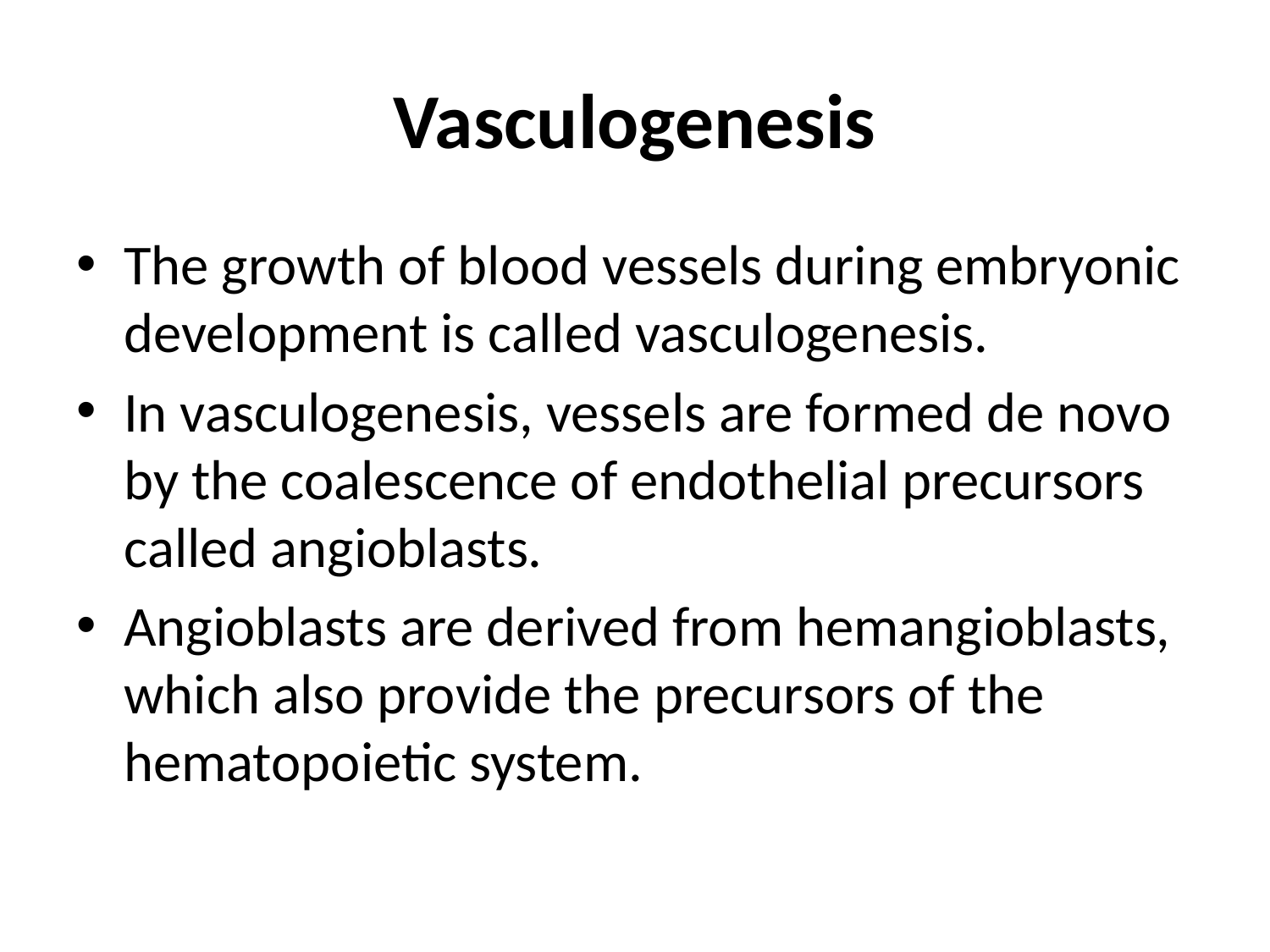

# Vasculogenesis
The growth of blood vessels during embryonic development is called vasculogenesis.
In vasculogenesis, vessels are formed de novo by the coalescence of endothelial precursors called angioblasts.
Angioblasts are derived from hemangioblasts, which also provide the precursors of the hematopoietic system.